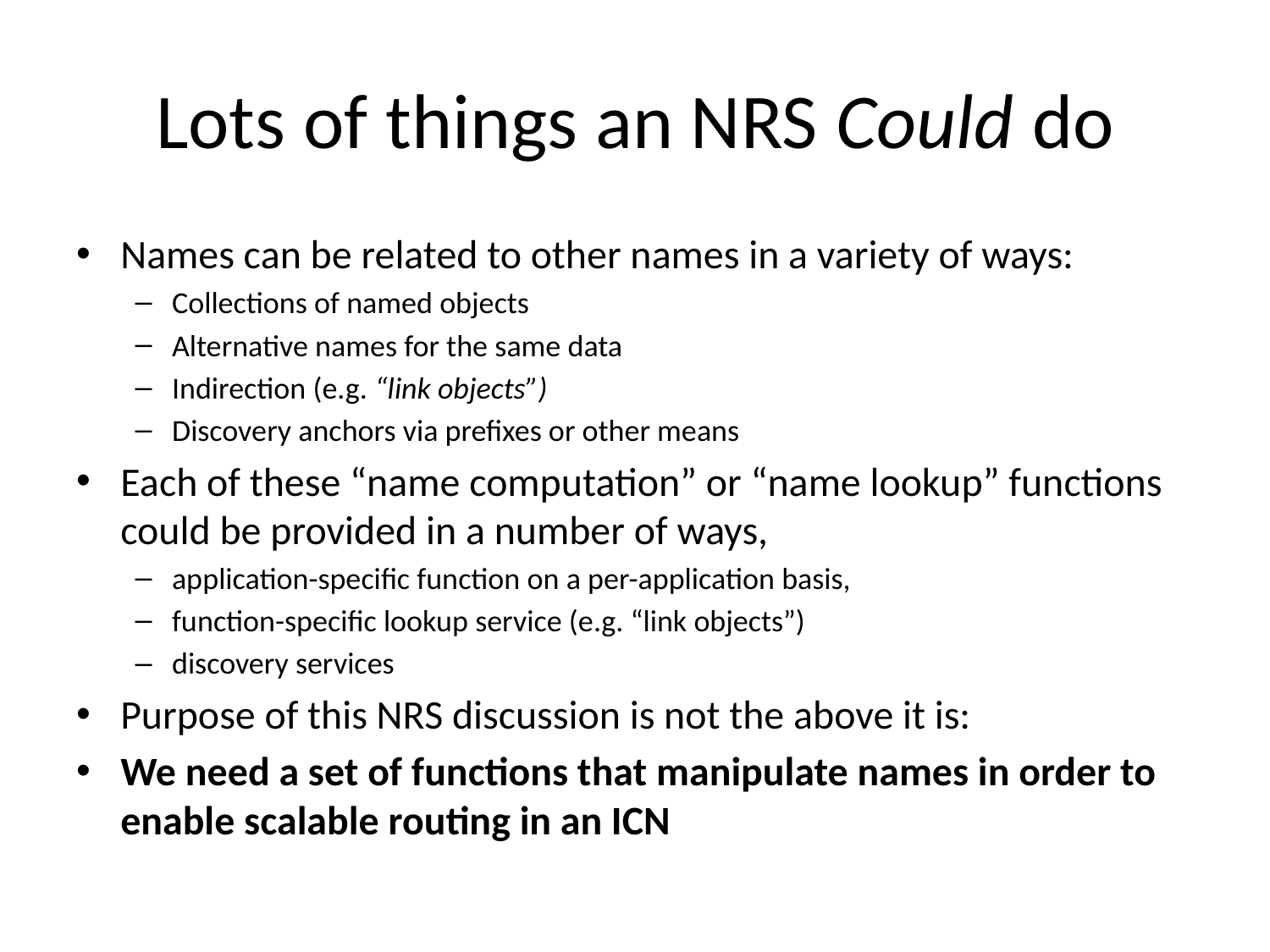

# Lots of things an NRS Could do
Names can be related to other names in a variety of ways:
Collections of named objects
Alternative names for the same data
Indirection (e.g. “link objects”)
Discovery anchors via prefixes or other means
Each of these “name computation” or “name lookup” functions could be provided in a number of ways,
application-specific function on a per-application basis,
function-specific lookup service (e.g. “link objects”)
discovery services
Purpose of this NRS discussion is not the above it is:
We need a set of functions that manipulate names in order to enable scalable routing in an ICN